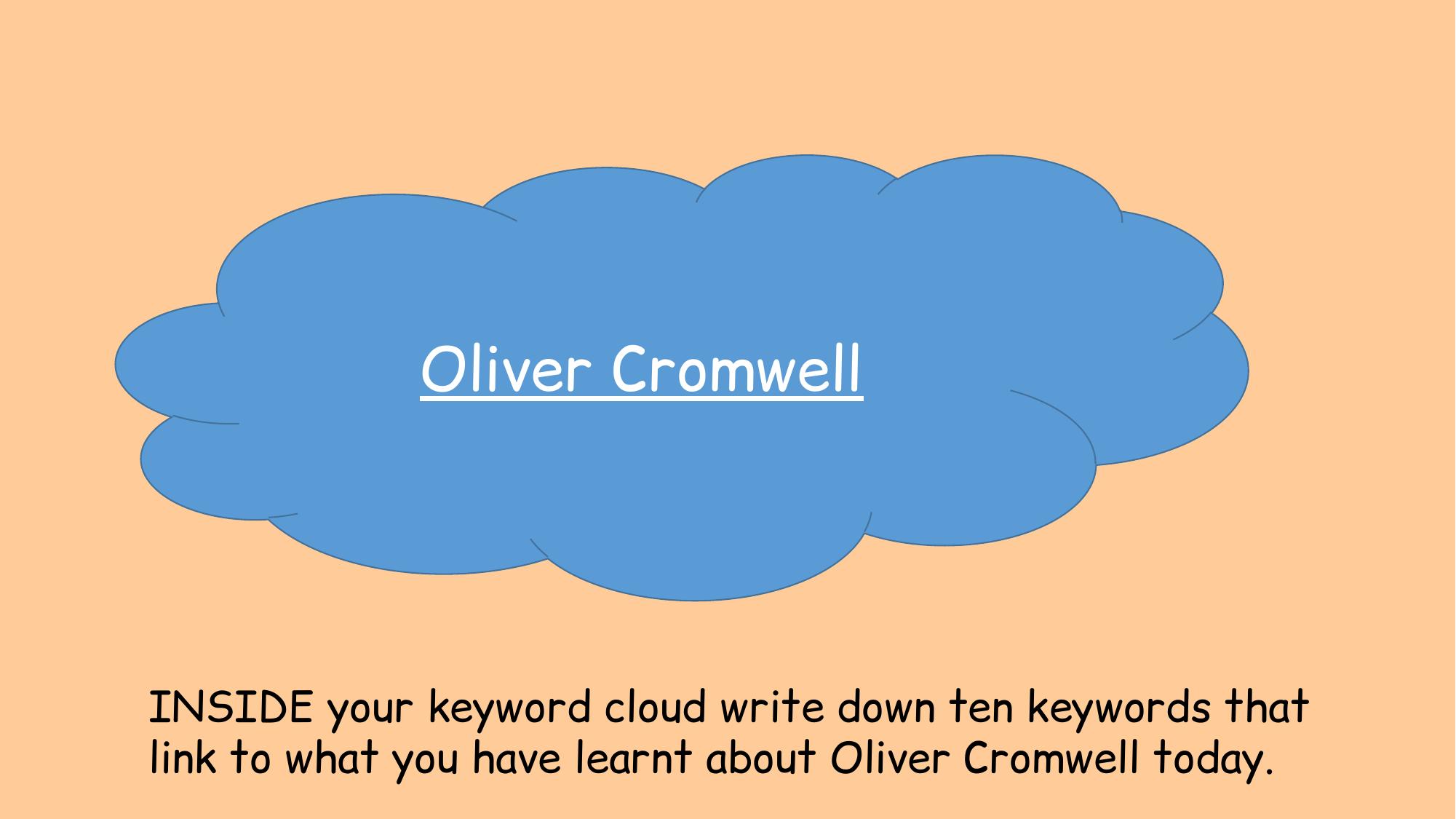

Oliver Cromwell
INSIDE your keyword cloud write down ten keywords that link to what you have learnt about Oliver Cromwell today.